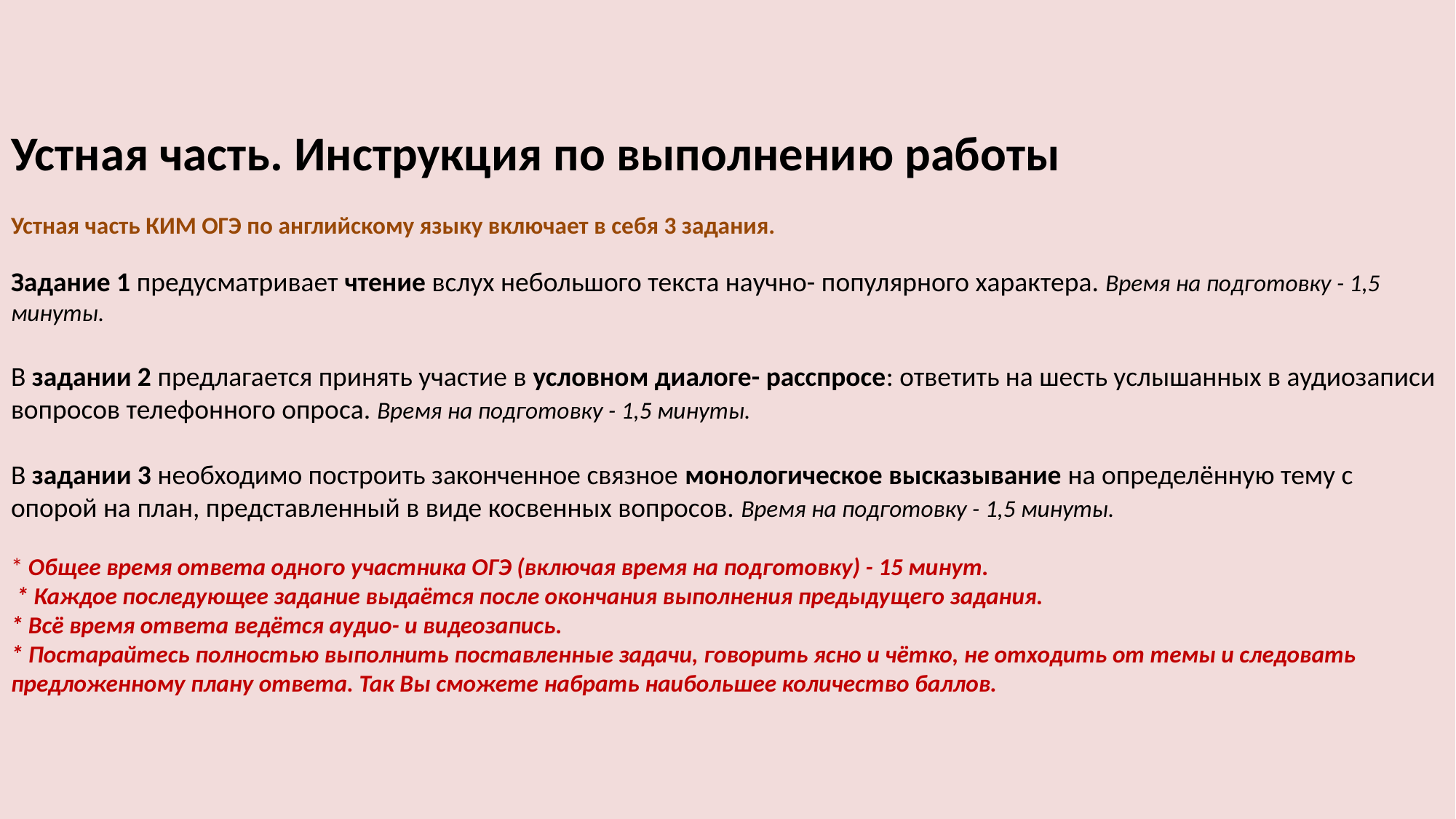

# Устная часть. Инструкция по выполнению работы Устная часть КИМ ОГЭ по английскому языку включает в себя 3 задания. Задание 1 предусматривает чтение вслух небольшого текста научно- популярного характера. Время на подготовку - 1,5 минуты. В задании 2 предлагается принять участие в условном диалоге- расспросе: ответить на шесть услышанных в аудиозаписи вопросов телефонного опроса. Время на подготовку - 1,5 минуты. В задании 3 необходимо построить законченное связное монологическое высказывание на определённую тему с опорой на план, представленный в виде косвенных вопросов. Время на подготовку - 1,5 минуты. * Общее время ответа одного участника ОГЭ (включая время на подготовку) - 15 минут. * Каждое последующее задание выдаётся после окончания выполнения предыдущего задания. * Всё время ответа ведётся аудио- и видеозапись. * Постарайтесь полностью выполнить поставленные задачи, говорить ясно и чётко, не отходить от темы и следовать предложенному плану ответа. Так Вы сможете набрать наибольшее количество баллов.